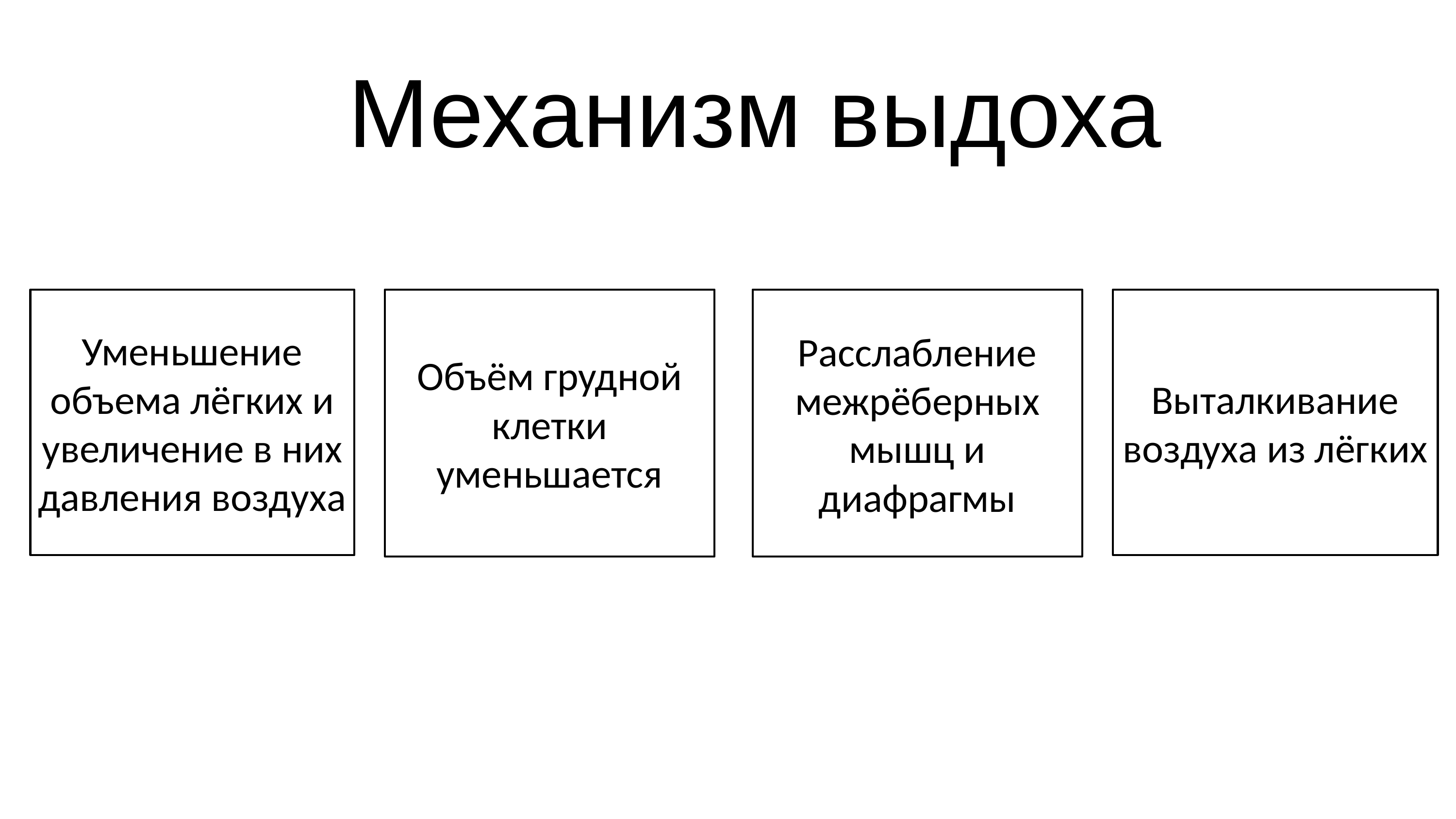

Механизм выдоха
Расслабление межрёберных мышц и диафрагмы
Выталкивание воздуха из лёгких
Уменьшение объема лёгких и увеличение в них давления воздуха
Объём грудной клетки уменьшается